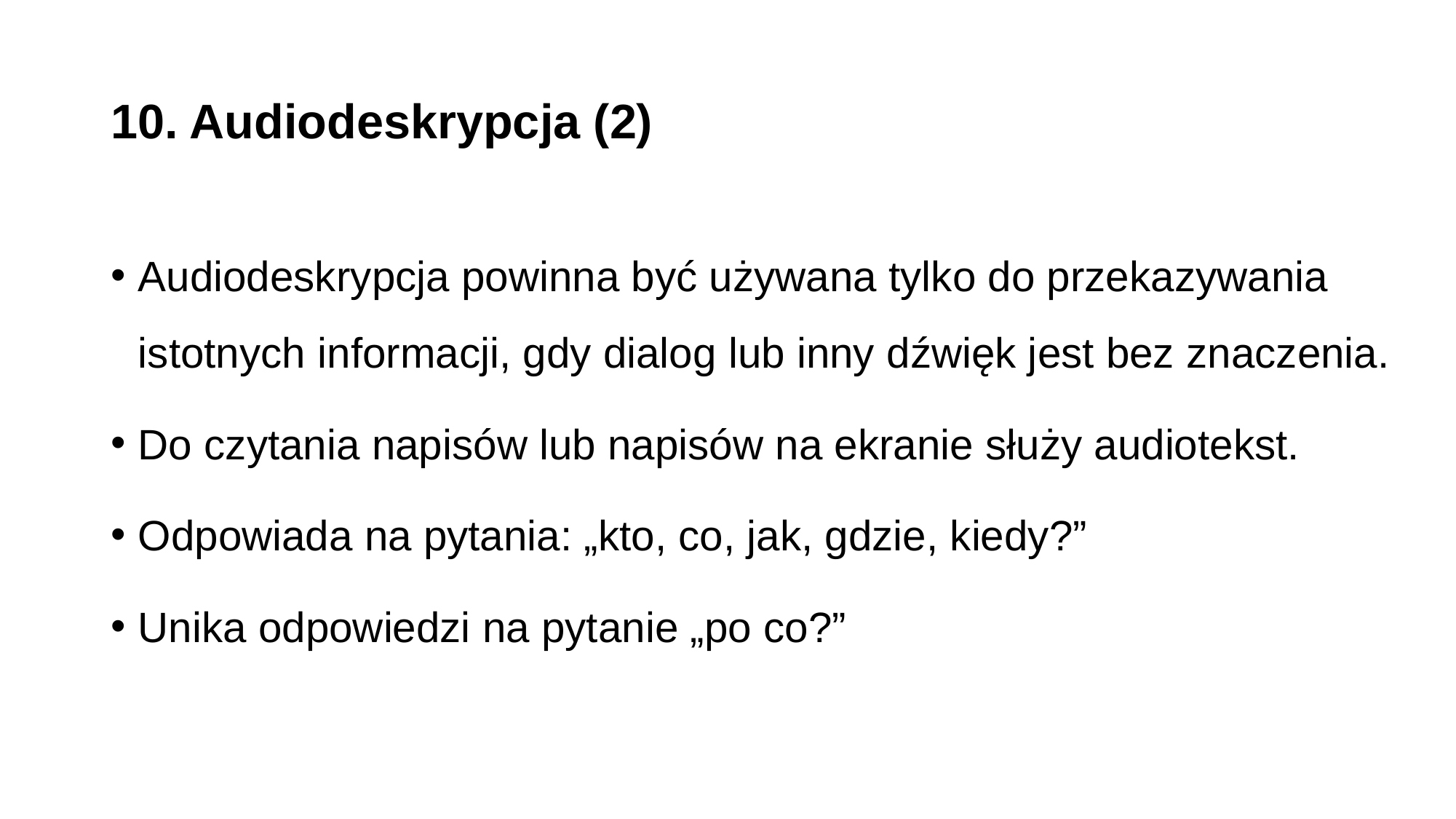

# 10. Audiodeskrypcja (2)
Audiodeskrypcja powinna być używana tylko do przekazywania istotnych informacji, gdy dialog lub inny dźwięk jest bez znaczenia.
Do czytania napisów lub napisów na ekranie służy audiotekst.
Odpowiada na pytania: „kto, co, jak, gdzie, kiedy?”
Unika odpowiedzi na pytanie „po co?”